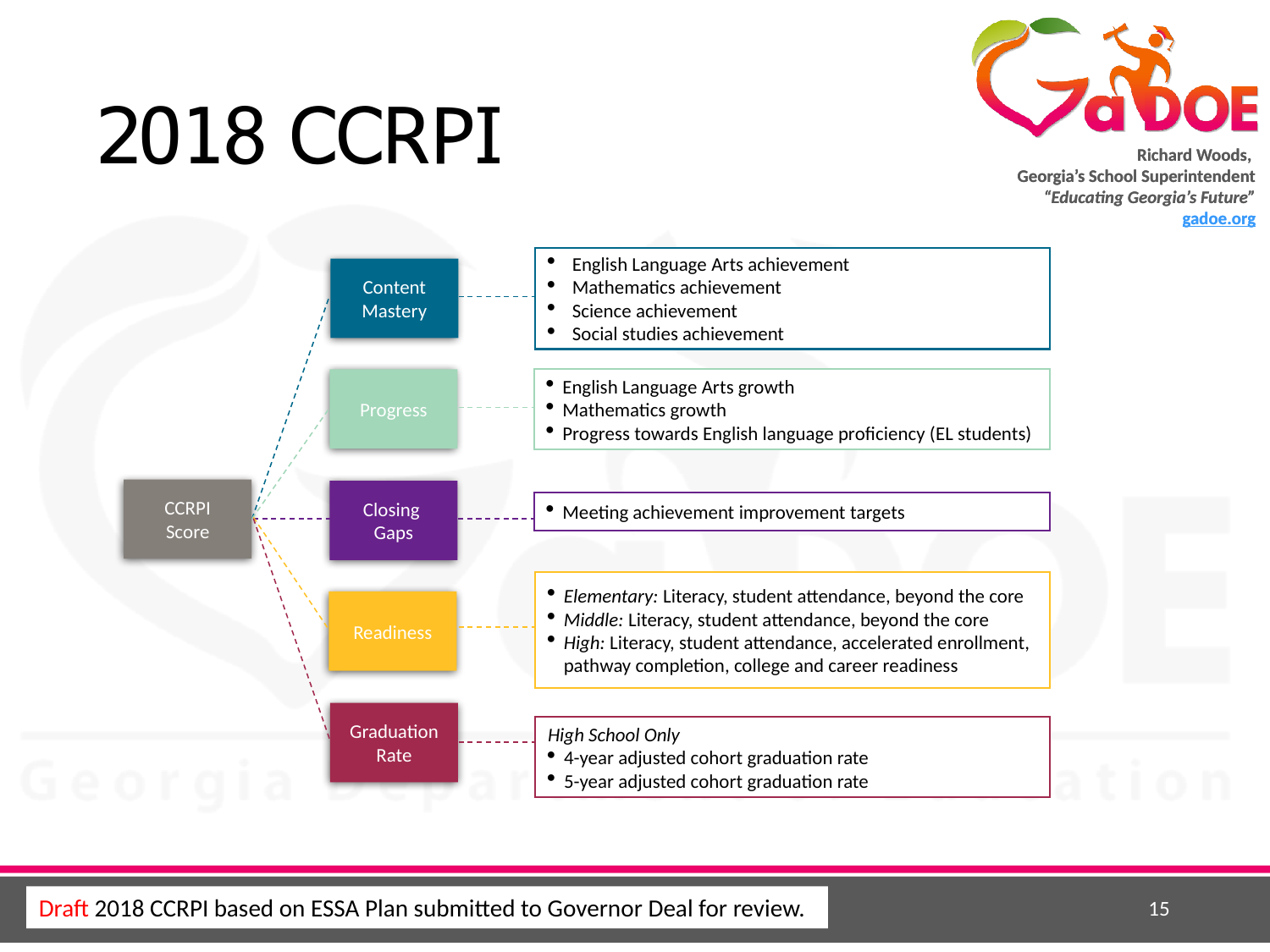

# 2018 CCRPI
English Language Arts achievement
Mathematics achievement
Science achievement
Social studies achievement
Content Mastery
Progress
English Language Arts growth
Mathematics growth
Progress towards English language proficiency (EL students)
CCRPI
Score
Closing
Gaps
Meeting achievement improvement targets
Elementary: Literacy, student attendance, beyond the core
Middle: Literacy, student attendance, beyond the core
High: Literacy, student attendance, accelerated enrollment, pathway completion, college and career readiness
Readiness
Graduation Rate
High School Only
4-year adjusted cohort graduation rate
5-year adjusted cohort graduation rate
15
Draft 2018 CCRPI based on ESSA Plan submitted to Governor Deal for review.